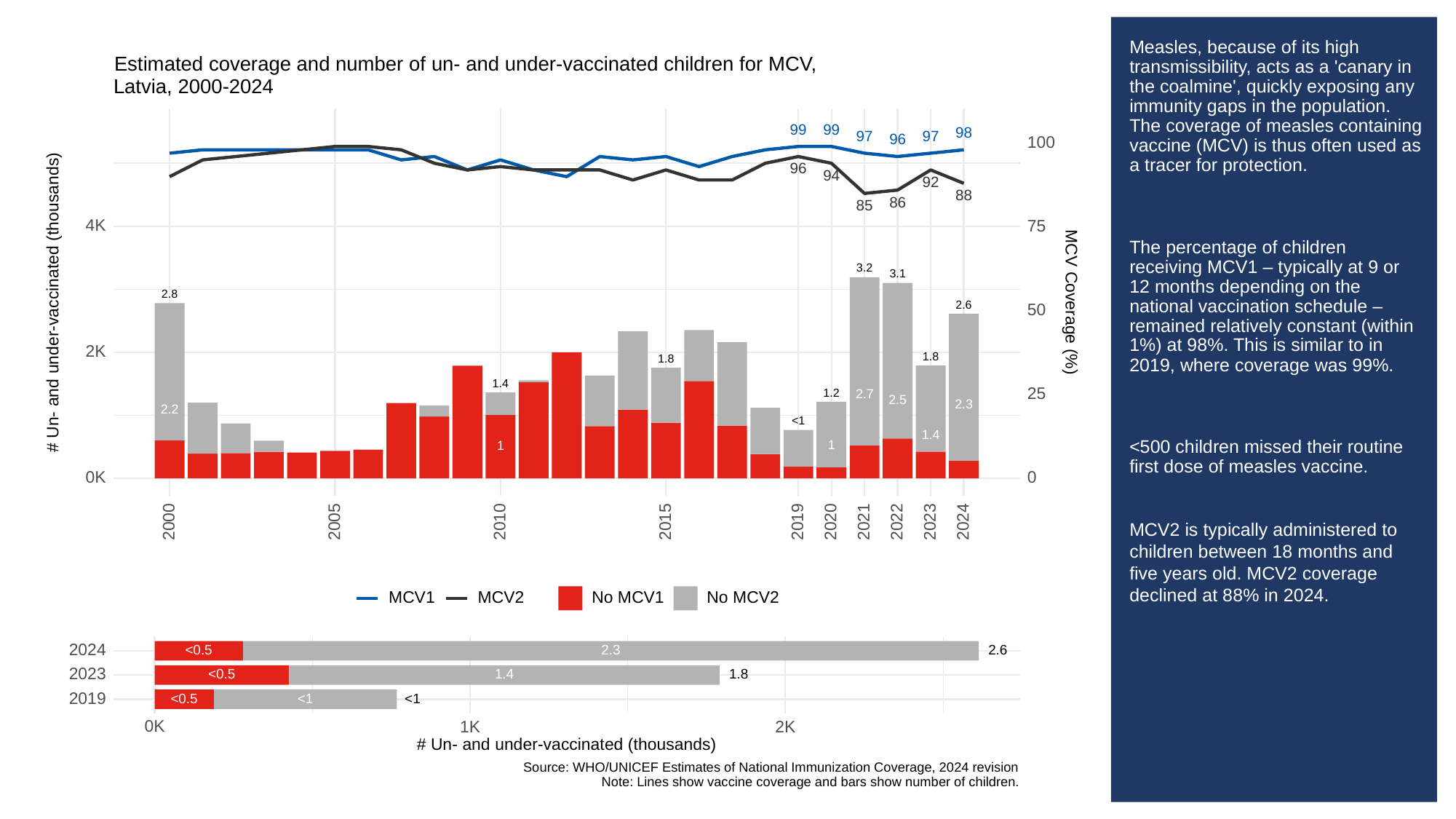

# Measles, because of its high transmissibility, acts as a 'canary in the coalmine', quickly exposing any immunity gaps in the population. The coverage of measles containing vaccine (MCV) is thus often used as a tracer for protection.

The percentage of children receiving MCV1 – typically at 9 or 12 months depending on the national vaccination schedule – remained relatively constant (within 1%) at 98%. This is similar to in 2019, where coverage was 99%.

<500 children missed their routine first dose of measles vaccine.

MCV2 is typically administered to children between 18 months and five years old. MCV2 coverage declined at 88% in 2024.

Estimated coverage and number of un- and under-vaccinated children for MCV,
Latvia, 2000-2024

99
99
98
97
97
96
100

96
94
92
88
86
85
4K
75

3.2
3.1

2.8
# Un- and under-vaccinated (thousands)
MCV Coverage (%)
2.6

50

2K

1.8
1.8

1.4

25
1.2
2.7

2.5
2.3

2.2

<1

1.4

1
1

0K
0

2023
2000
2005
2010
2015
2019
2020
2021
2022
2024

MCV1
MCV2
No MCV1
No MCV2

2024
2.3
<0.5
2.6

2023
<0.5
1.8
1.4

2019
<0.5
<1
<1

0K
1K
2K
# Un- and under-vaccinated (thousands)
Source: WHO/UNICEF Estimates of National Immunization Coverage, 2024 revision
Note: Lines show vaccine coverage and bars show number of children.